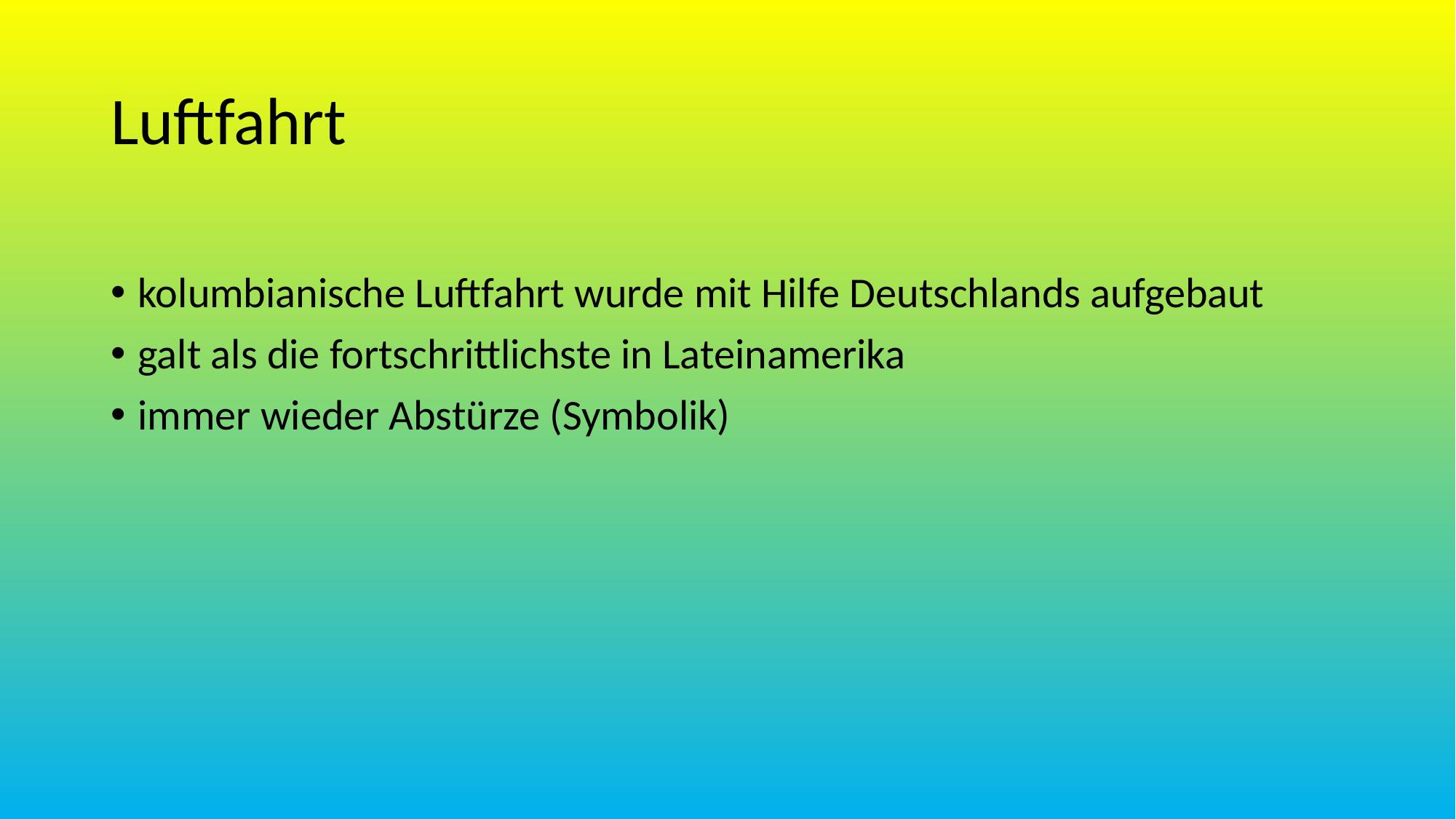

Luftfahrt

kolumbianische Luftfahrt wurde mit Hilfe Deutschlands aufgebaut
galt als die fortschrittlichste in Lateinamerika
immer wieder Abstürze (Symbolik)